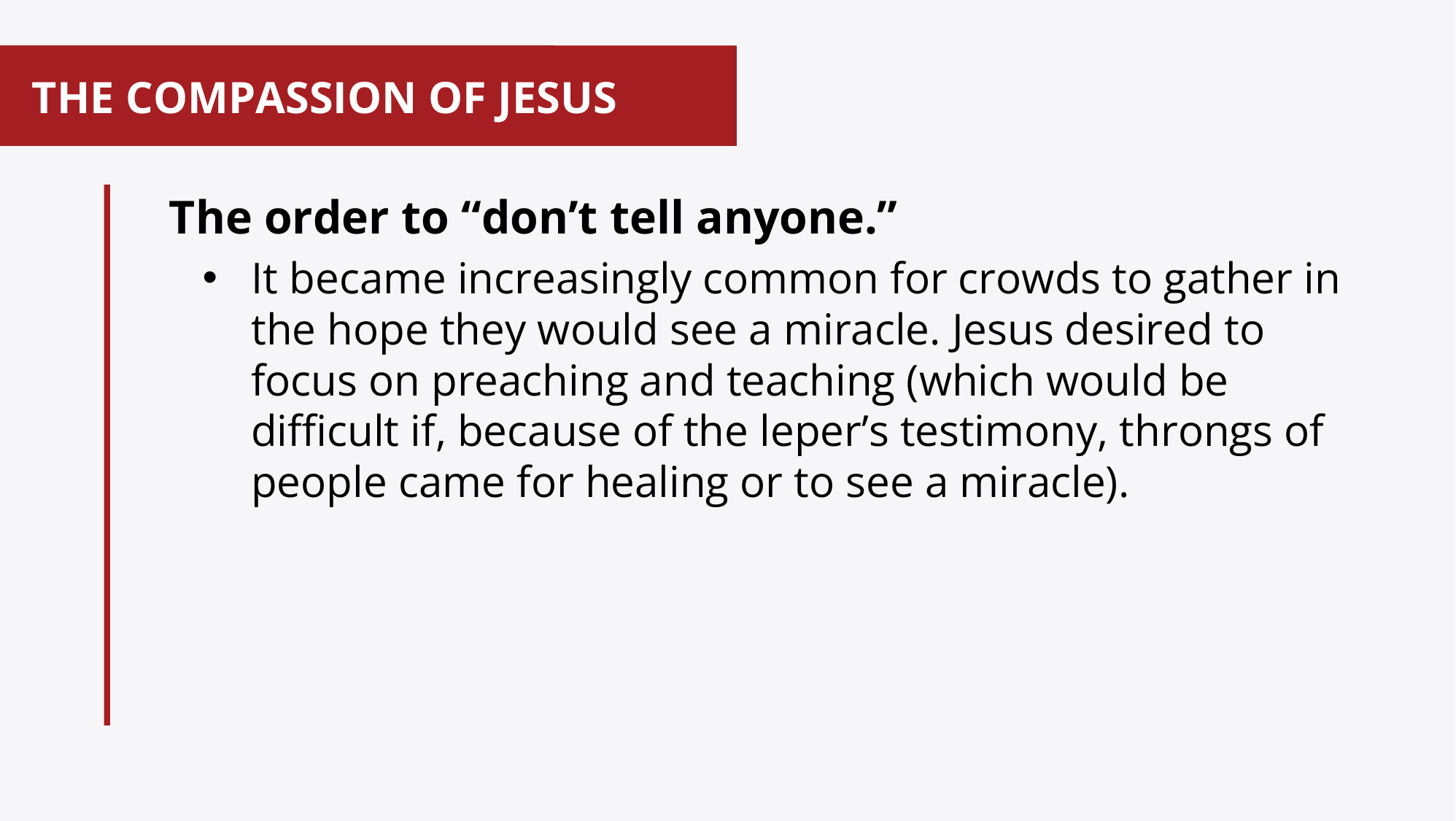

# THE COMPASSION OF JESUS
The order to “don’t tell anyone.”
It became increasingly common for crowds to gather in the hope they would see a miracle. Jesus desired to focus on preaching and teaching (which would be difficult if, because of the leper’s testimony, throngs of people came for healing or to see a miracle).